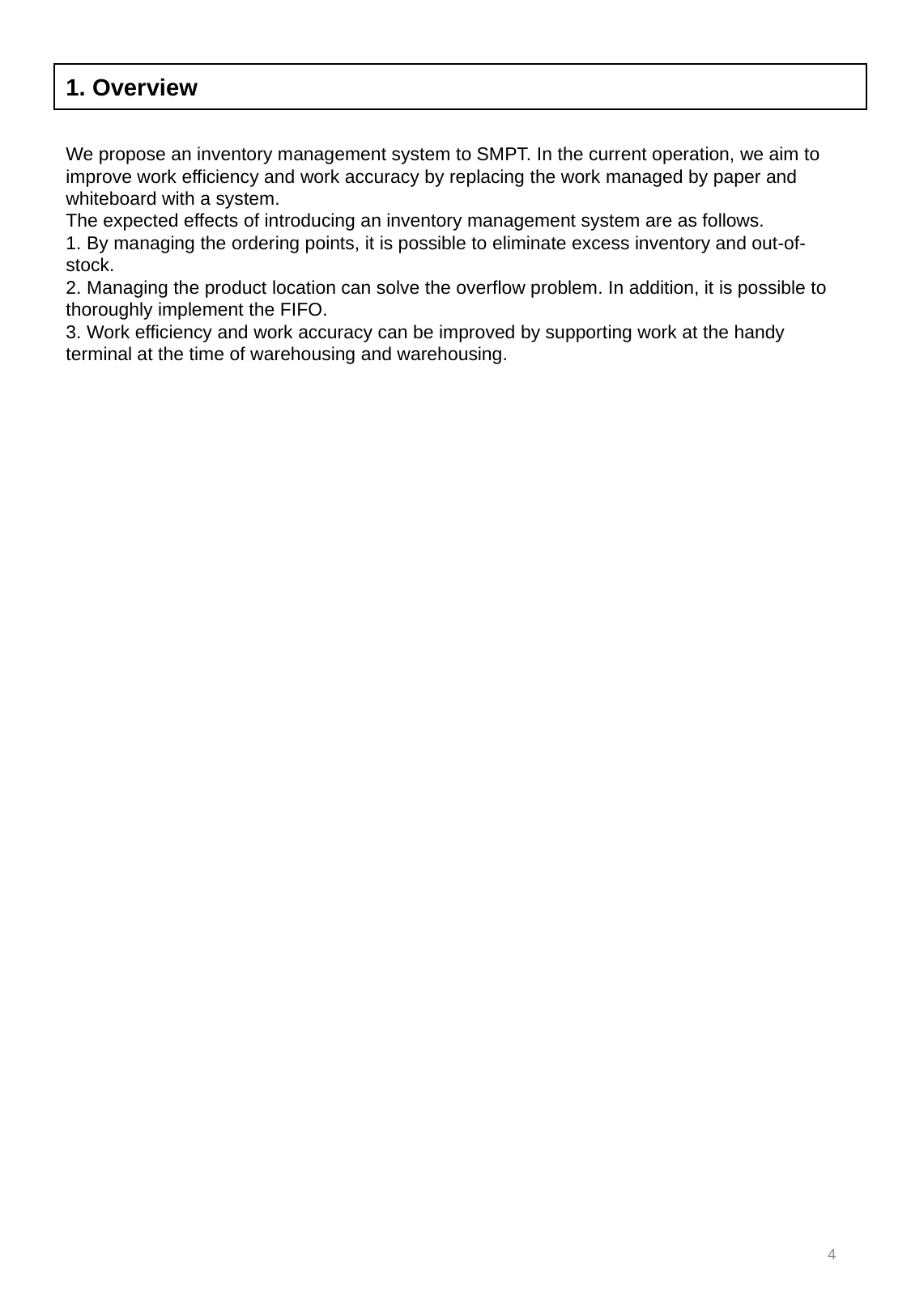

1. Overview
We propose an inventory management system to SMPT. In the current operation, we aim to improve work efficiency and work accuracy by replacing the work managed by paper and whiteboard with a system.
The expected effects of introducing an inventory management system are as follows.
1. By managing the ordering points, it is possible to eliminate excess inventory and out-of-stock.
2. Managing the product location can solve the overflow problem. In addition, it is possible to thoroughly implement the FIFO.
3. Work efficiency and work accuracy can be improved by supporting work at the handy terminal at the time of warehousing and warehousing.
4